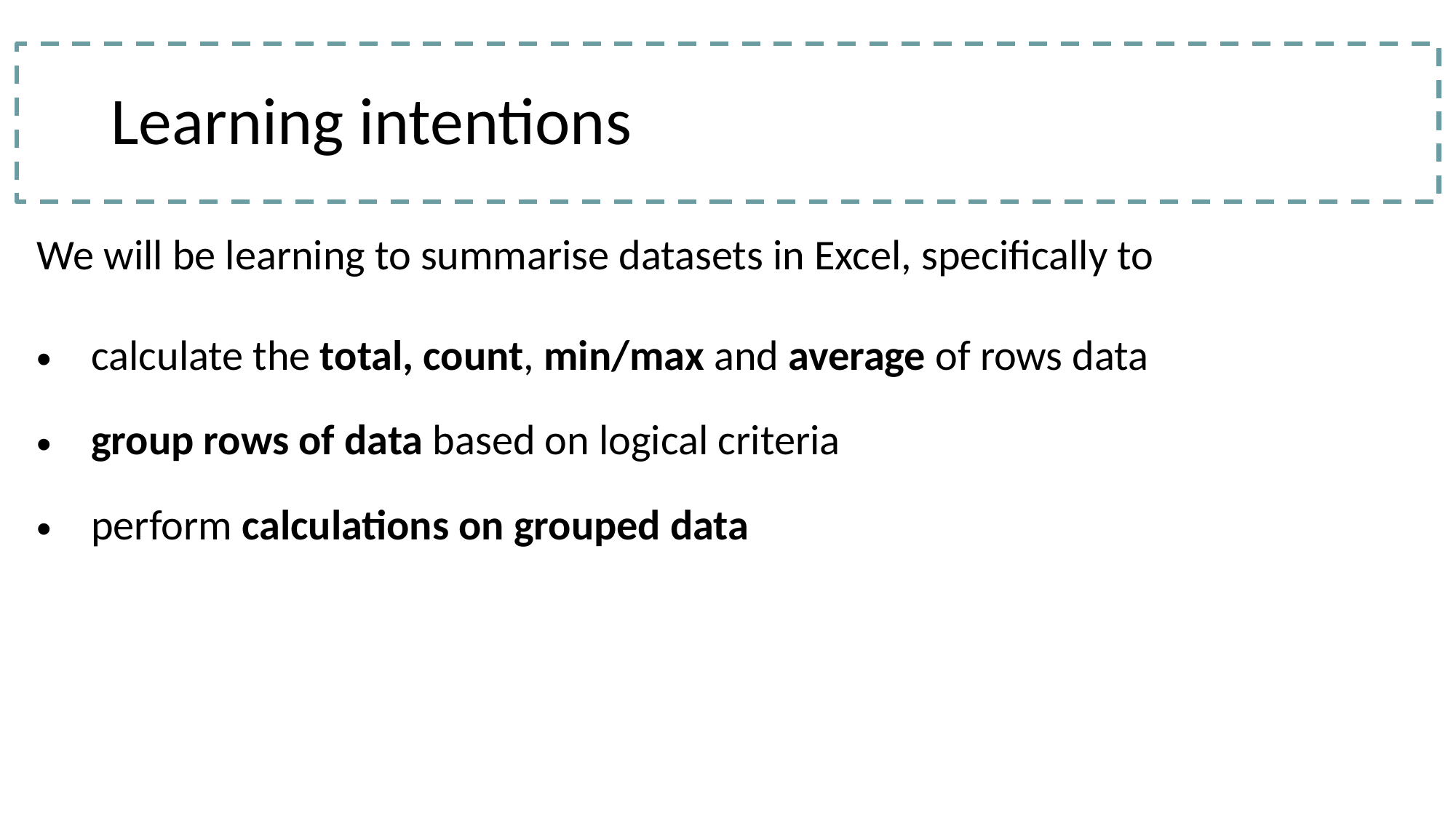

# Learning intentions
| We will be learning to summarise datasets in Excel, specifically to calculate the total, count, min/max and average of rows data group rows of data based on logical criteria perform calculations on grouped data |
| --- |